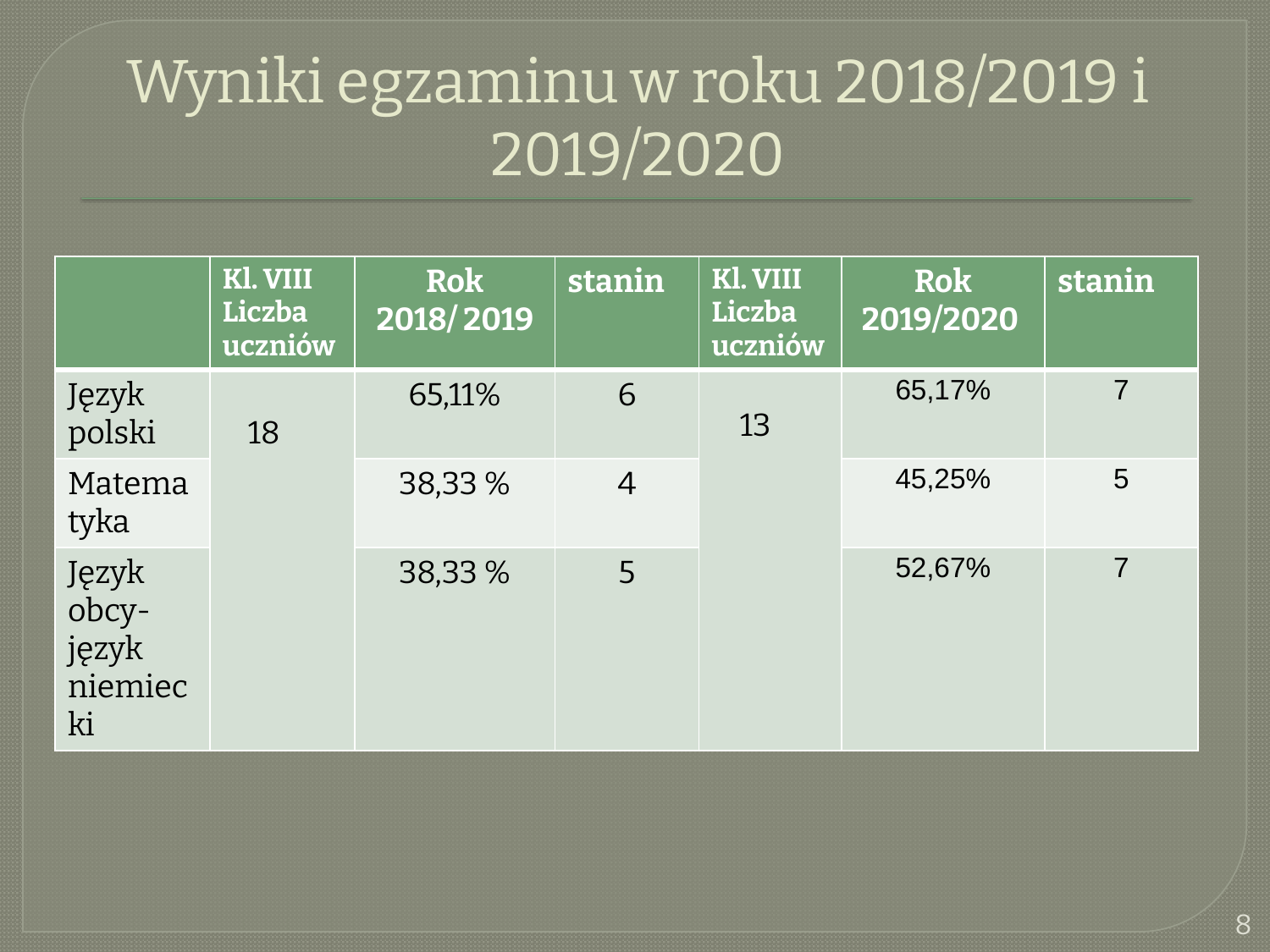

# Wyniki egzaminu w roku 2018/2019 i 2019/2020
|  | Kl. VIII Liczba uczniów | Rok 2018/ 2019 | stanin | Kl. VIII Liczba uczniów | Rok 2019/2020 | stanin |
| --- | --- | --- | --- | --- | --- | --- |
| Język polski | 18 | 65,11% | 6 | 13 | 65,17% | 7 |
| Matematyka |  | 38,33 % | 4 |  | 45,25% | 5 |
| Język obcy- język niemiecki |  | 38,33 % | 5 |  | 52,67% | 7 |
8